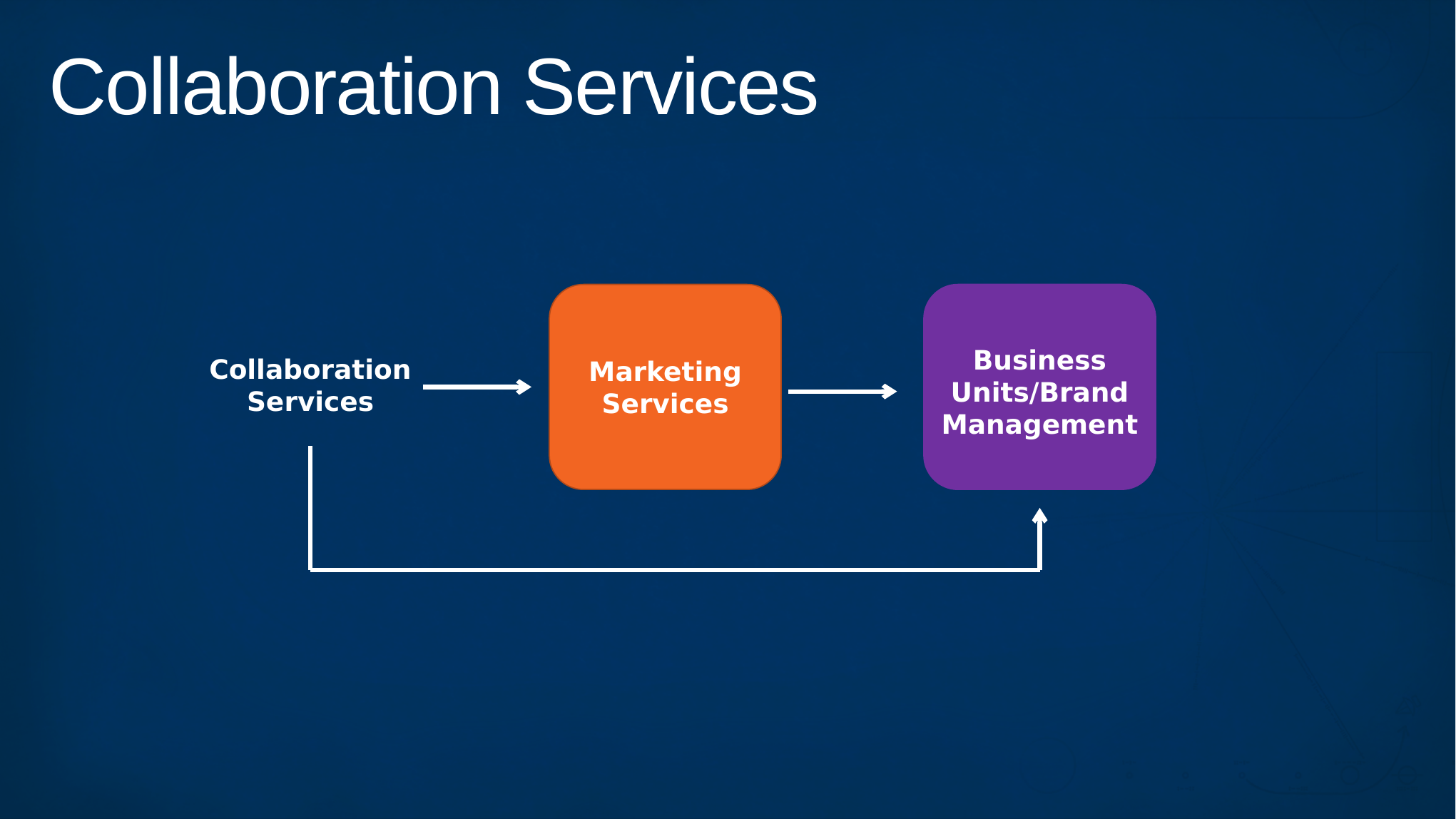

# Collaboration Services

Business Units/Brand Management
Collaboration
Services
Marketing Services